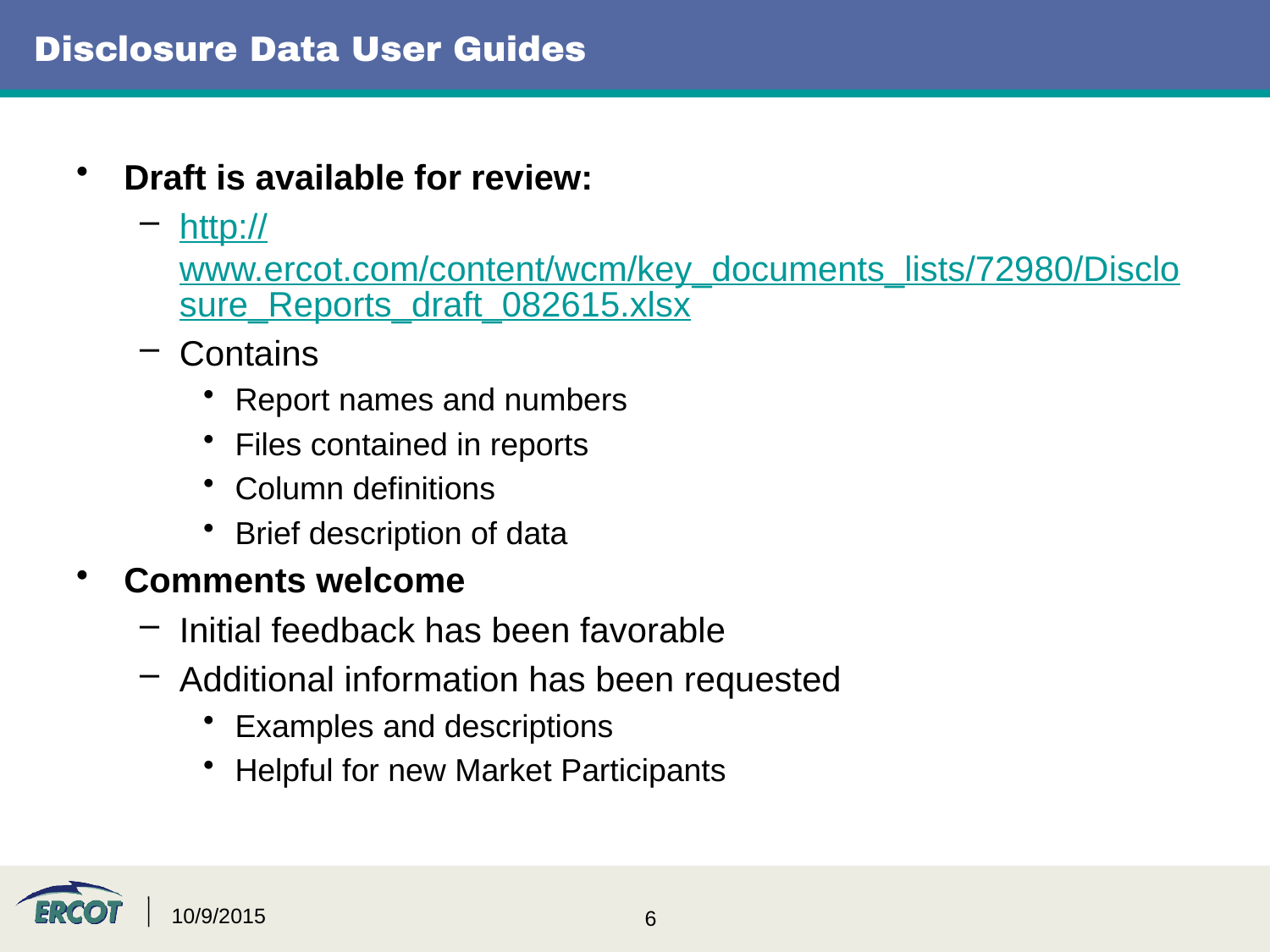

# Disclosure Data User Guides
Draft is available for review:
http://www.ercot.com/content/wcm/key_documents_lists/72980/Disclosure_Reports_draft_082615.xlsx
Contains
Report names and numbers
Files contained in reports
Column definitions
Brief description of data
Comments welcome
Initial feedback has been favorable
Additional information has been requested
Examples and descriptions
Helpful for new Market Participants
10/9/2015